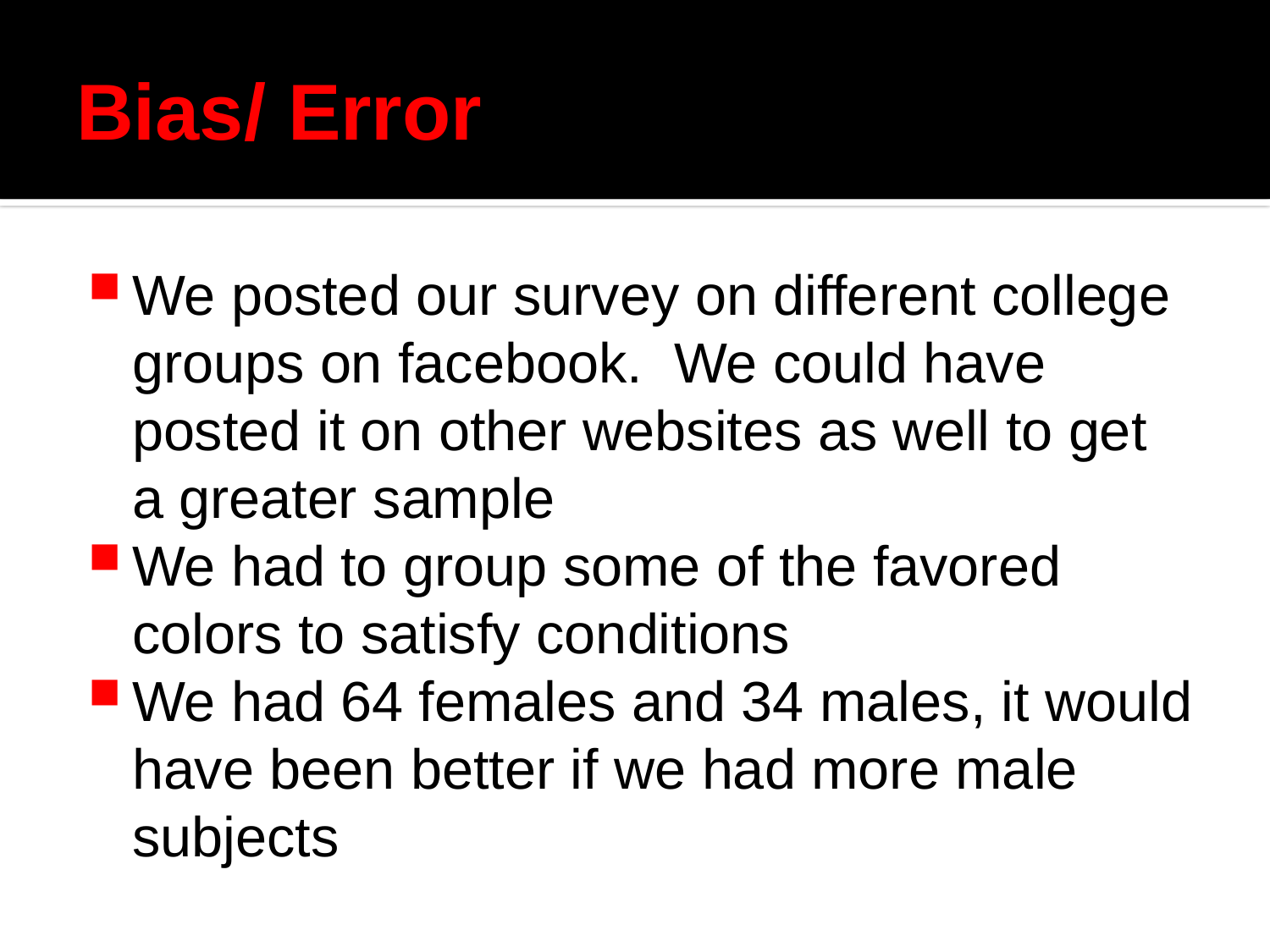

# Bias/ Error
We posted our survey on different college groups on facebook.  We could have posted it on other websites as well to get a greater sample
We had to group some of the favored colors to satisfy conditions
We had 64 females and 34 males, it would have been better if we had more male subjects